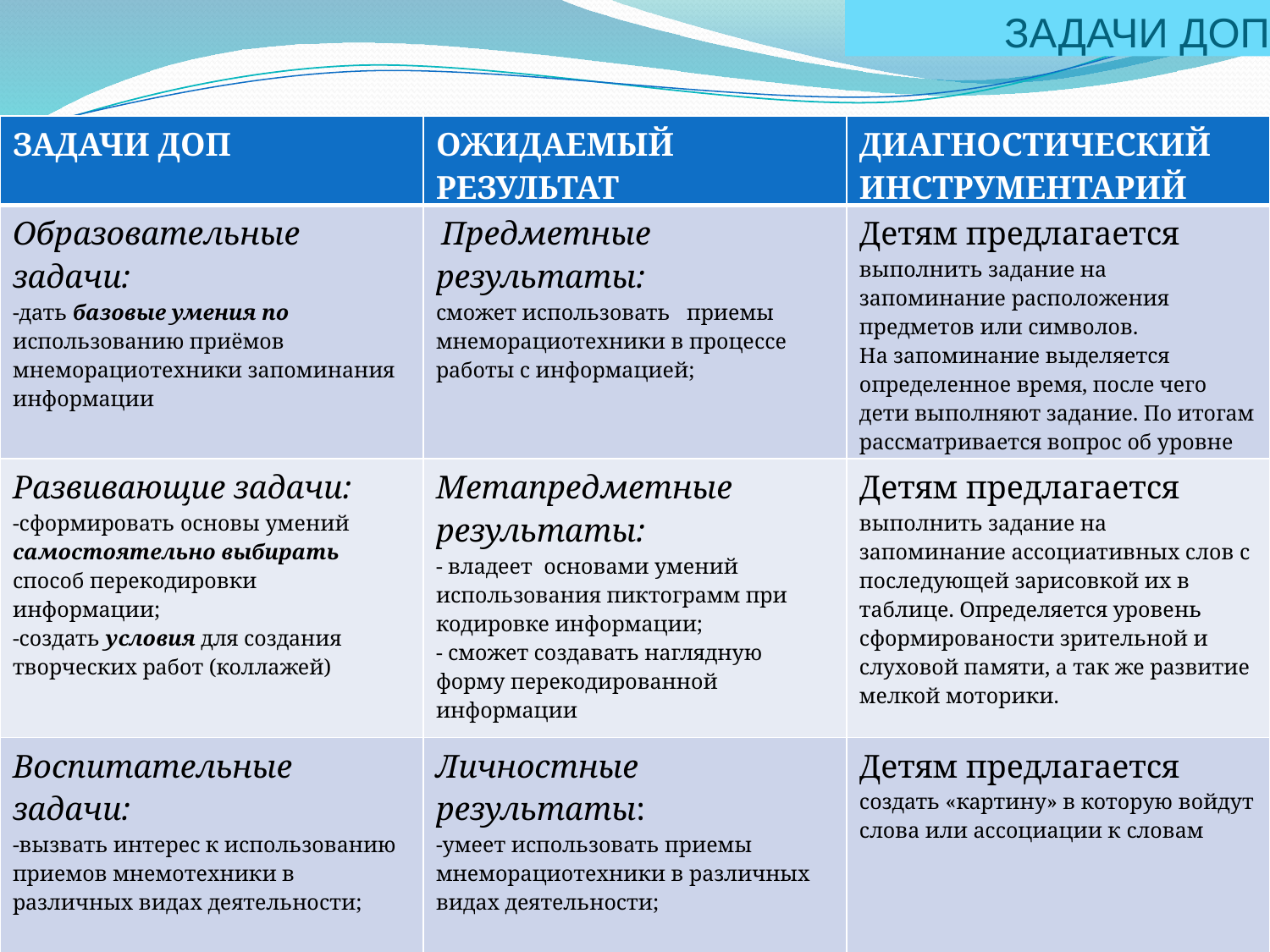

# ЗАДАЧИ ДОП
| ЗАДАЧИ ДОП | ОЖИДАЕМЫЙ РЕЗУЛЬТАТ | ДИАГНОСТИЧЕСКИЙ ИНСТРУМЕНТАРИЙ |
| --- | --- | --- |
| Образовательные задачи: -дать базовые умения по использованию приёмов мнеморациотехники запоминания информации | Предметные результаты: сможет использовать приемы мнеморациотехники в процессе работы с информацией; | Детям предлагается выполнить задание на запоминание расположения предметов или символов. На запоминание выделяется определенное время, после чего дети выполняют задание. По итогам рассматривается вопрос об уровне выполнения. |
| Развивающие задачи: -cформировать основы умений самостоятельно выбирать способ перекодировки информации; -создать условия для создания творческих работ (коллажей) | Метапредметные результаты: - владеет основами умений использования пиктограмм при кодировке информации; - сможет создавать наглядную форму перекодированной информации | Детям предлагается выполнить задание на запоминание ассоциативных слов с последующей зарисовкой их в таблице. Определяется уровень сформированости зрительной и слуховой памяти, а так же развитие мелкой моторики. |
| Воспитательные задачи: -вызвать интерес к использованию приемов мнемотехники в различных видах деятельности; | Личностные результаты: -умеет использовать приемы мнеморациотехники в различных видах деятельности; | Детям предлагается создать «картину» в которую войдут слова или ассоциации к словам |